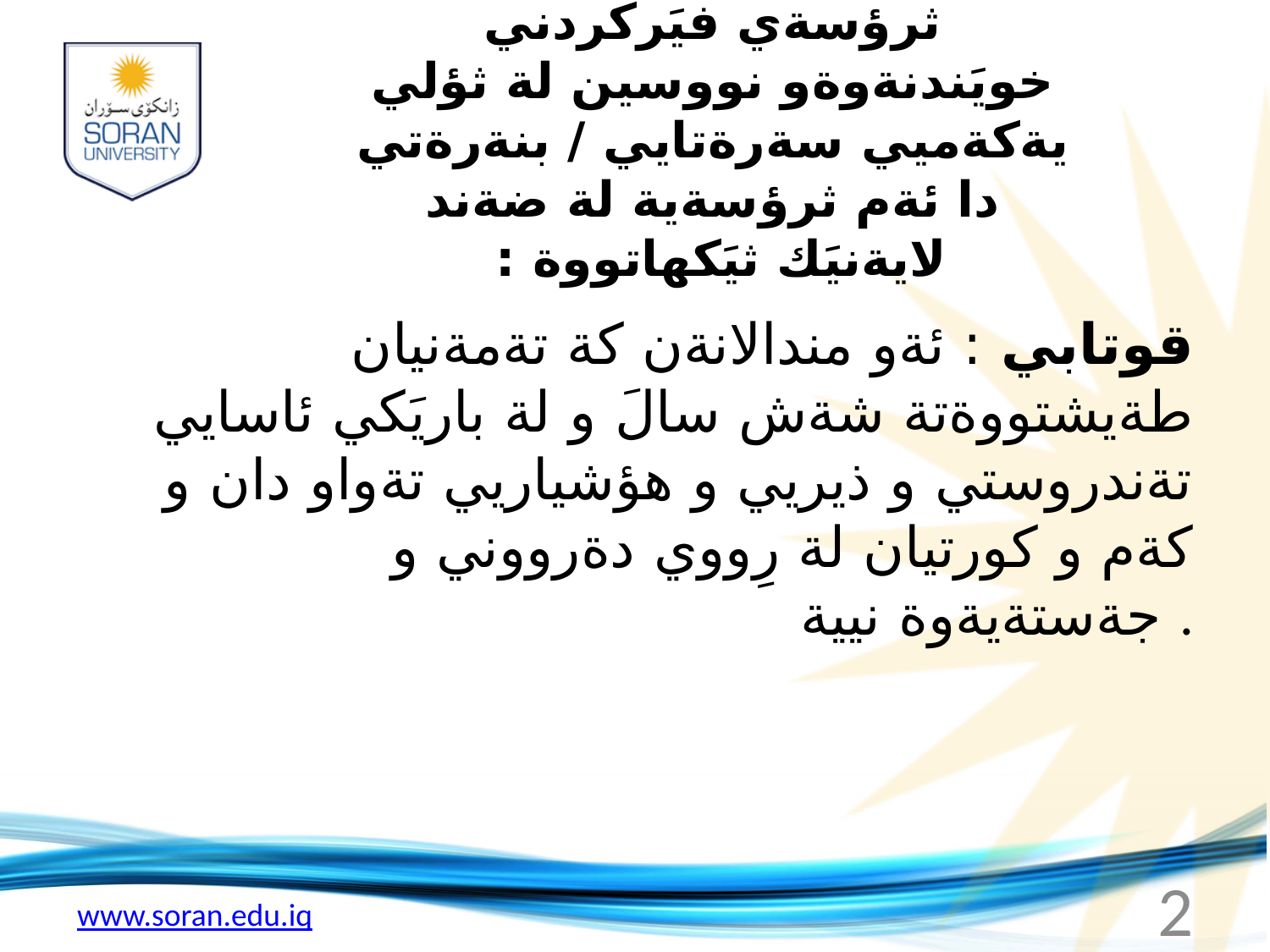

# ثرؤسةي فيَركردني خويَندنةوةو نووسين لة ثؤلي يةكةميي سةرةتايي / بنةرةتي دا ئةم ثرؤسةية لة ضةند لايةنيَك ثيَكهاتووة :

قوتابي : ئةو مندالانةن كة تةمةنيان طةيشتووةتة شةش سالَ و لة باريَكي ئاسايي تةندروستي و ذيريي و هؤشياريي تةواو دان و كةم و كورتيان لة رِووي دةرووني و جةستةيةوة نيية .
2